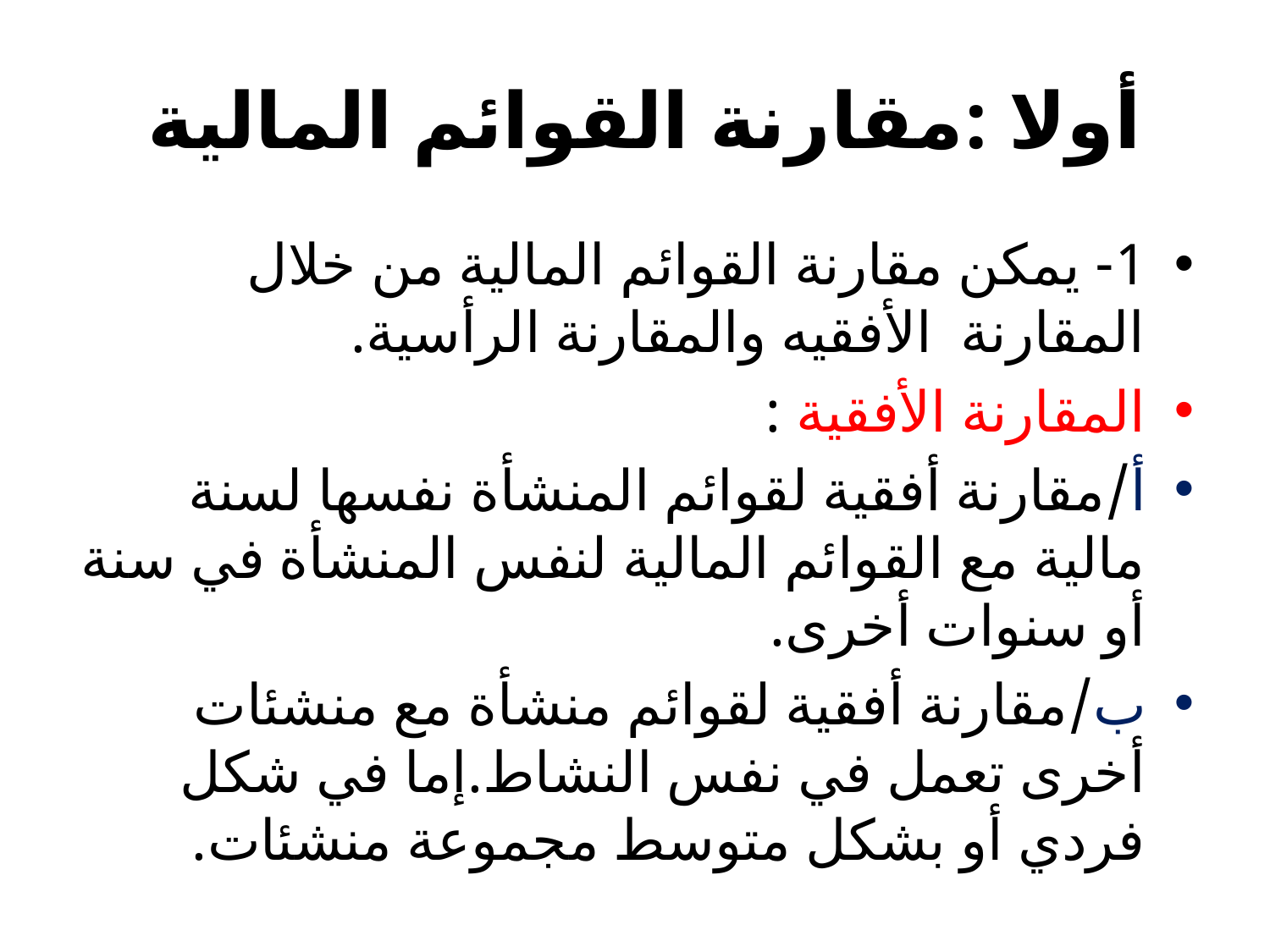

# أولا :مقارنة القوائم المالية
1- يمكن مقارنة القوائم المالية من خلال المقارنة  الأفقيه والمقارنة الرأسية.
المقارنة الأفقية :
أ/مقارنة أفقية لقوائم المنشأة نفسها لسنة مالية مع القوائم المالية لنفس المنشأة في سنة أو سنوات أخرى.
ب/مقارنة أفقية لقوائم منشأة مع منشئات أخرى تعمل في نفس النشاط.إما في شكل فردي أو بشكل متوسط مجموعة منشئات.